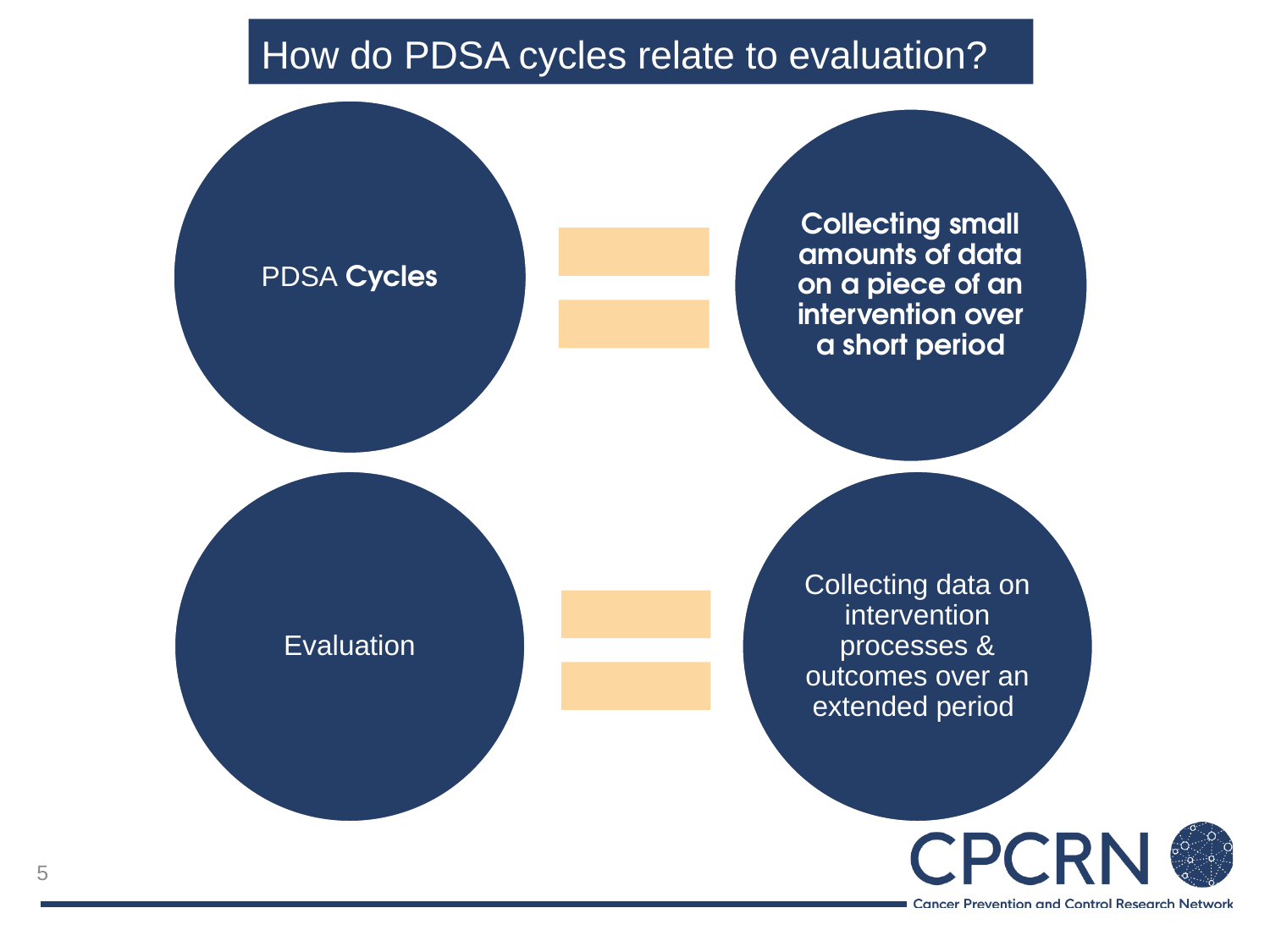

Collecting small amounts of data on a piece of an intervention over a short period

PDSA Cycles
# How do PDSA cycles relate to evaluation?
Collecting data on intervention processes & outcomes over an extended period

Evaluation
5